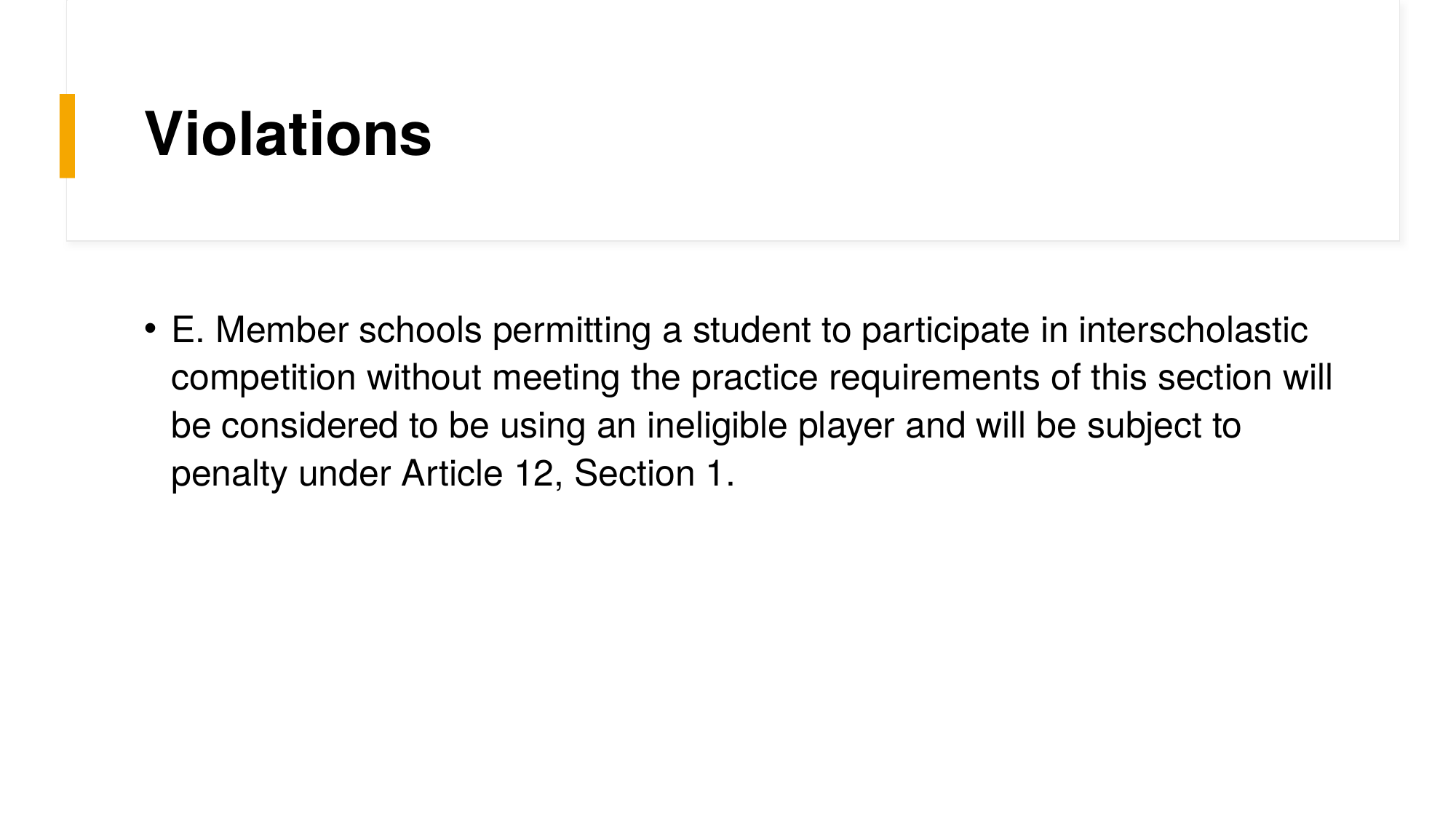

# Violations
E. Member schools permitting a student to participate in interscholastic competition without meeting the practice requirements of this section will be considered to be using an ineligible player and will be subject to penalty under Article 12, Section 1.